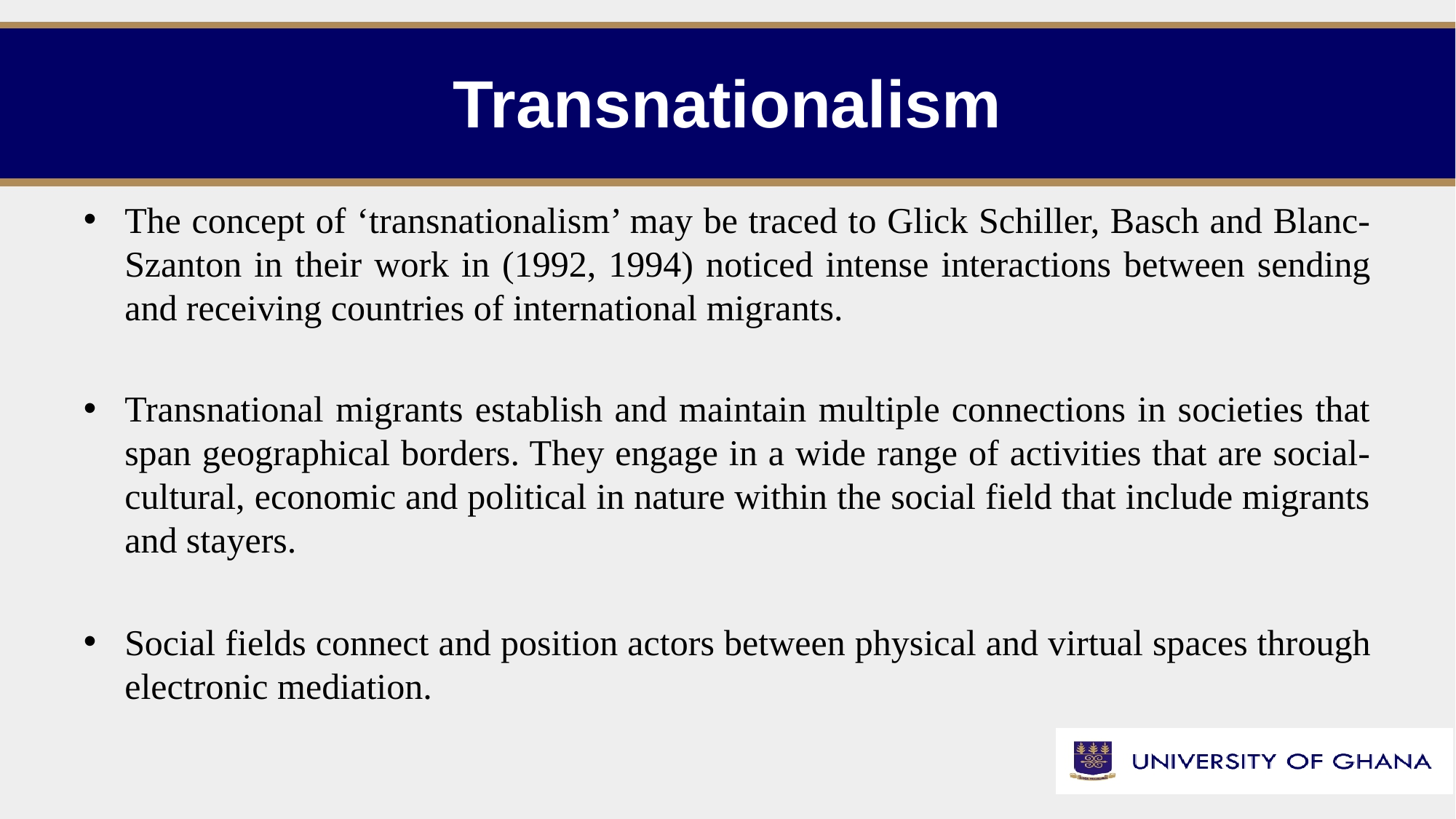

# Transnationalism
The concept of ‘transnationalism’ may be traced to Glick Schiller, Basch and Blanc- Szanton in their work in (1992, 1994) noticed intense interactions between sending and receiving countries of international migrants.

Transnational migrants establish and maintain multiple connections in societies that span geographical borders. They engage in a wide range of activities that are social-cultural, economic and political in nature within the social field that include migrants and stayers.

Social fields connect and position actors between physical and virtual spaces through electronic mediation.